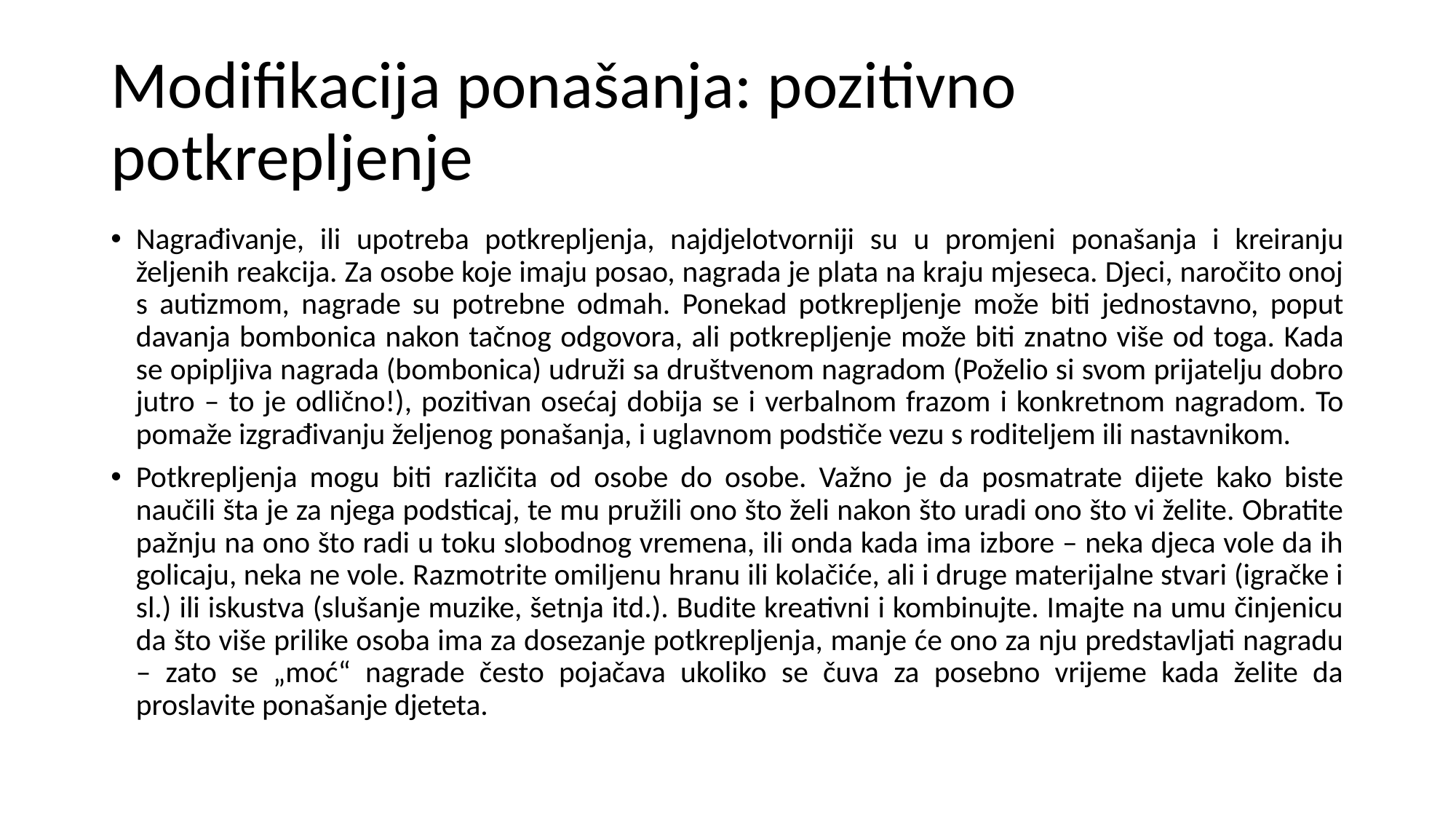

# Modifikacija ponašanja: pozitivno potkrepljenje
Nagrađivanje, ili upotreba potkrepljenja, najdjelotvorniji su u promjeni ponašanja i kreiranju željenih reakcija. Za osobe koje imaju posao, nagrada je plata na kraju mjeseca. Djeci, naročito onoj s autizmom, nagrade su potrebne odmah. Ponekad potkrepljenje može biti jednostavno, poput davanja bombonica nakon tačnog odgovora, ali potkrepljenje može biti znatno više od toga. Kada se opipljiva nagrada (bombonica) udruži sa društvenom nagradom (Poželio si svom prijatelju dobro jutro – to je odlično!), pozitivan osećaj dobija se i verbalnom frazom i konkretnom nagradom. To pomaže izgrađivanju željenog ponašanja, i uglavnom podstiče vezu s roditeljem ili nastavnikom.
Potkrepljenja mogu biti različita od osobe do osobe. Važno je da posmatrate dijete kako biste naučili šta je za njega podsticaj, te mu pružili ono što želi nakon što uradi ono što vi želite. Obratite pažnju na ono što radi u toku slobodnog vremena, ili onda kada ima izbore – neka djeca vole da ih golicaju, neka ne vole. Razmotrite omiljenu hranu ili kolačiće, ali i druge materijalne stvari (igračke i sl.) ili iskustva (slušanje muzike, šetnja itd.). Budite kreativni i kombinujte. Imajte na umu činjenicu da što više prilike osoba ima za dosezanje potkrepljenja, manje će ono za nju predstavljati nagradu – zato se „moć“ nagrade često pojačava ukoliko se čuva za posebno vrijeme kada želite da proslavite ponašanje djeteta.